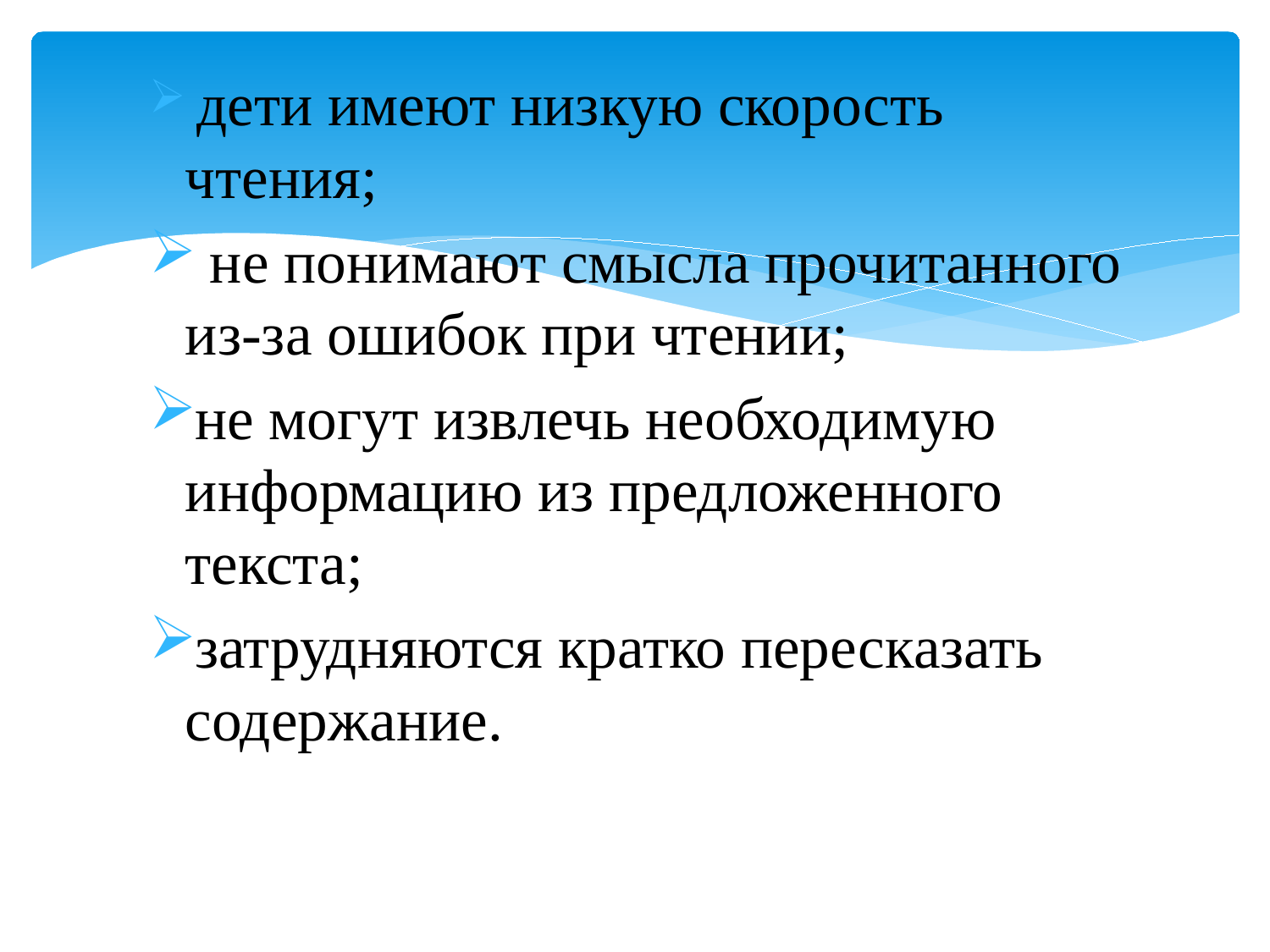

дети имеют низкую скорость чтения;
 не понимают смысла прочитанного из-за ошибок при чтении;
не могут извлечь необходимую информацию из предложенного текста;
затрудняются кратко пересказать содержание.